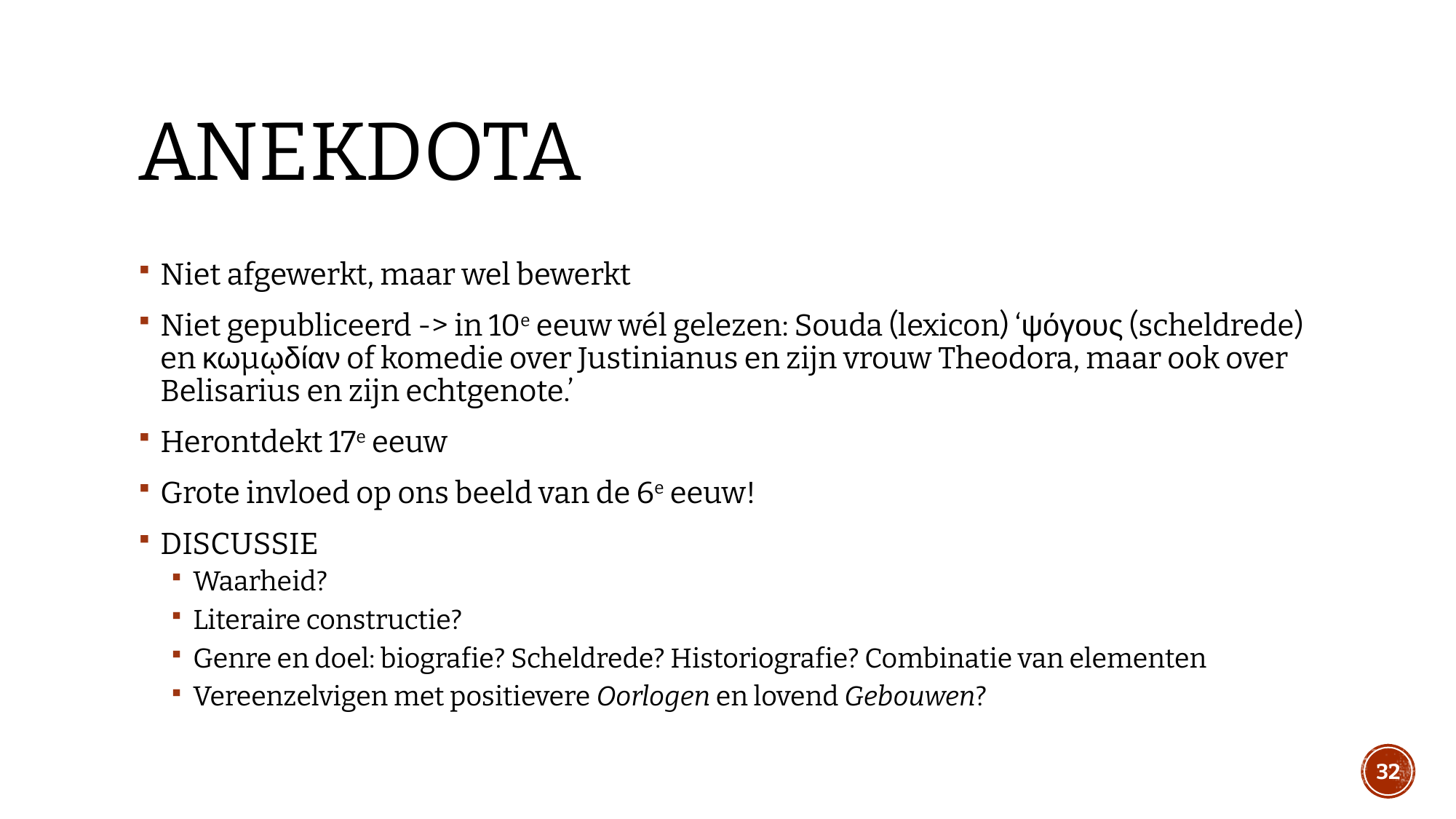

# Anekdota
Niet afgewerkt, maar wel bewerkt
Niet gepubliceerd -> in 10e eeuw wél gelezen: Souda (lexicon) ‘ψόγους (scheldrede) en κωμῳδίαν of komedie over Justinianus en zijn vrouw Theodora, maar ook over Belisarius en zijn echtgenote.’
Herontdekt 17e eeuw
Grote invloed op ons beeld van de 6e eeuw!
DISCUSSIE
Waarheid?
Literaire constructie?
Genre en doel: biografie? Scheldrede? Historiografie? Combinatie van elementen
Vereenzelvigen met positievere Oorlogen en lovend Gebouwen?
32